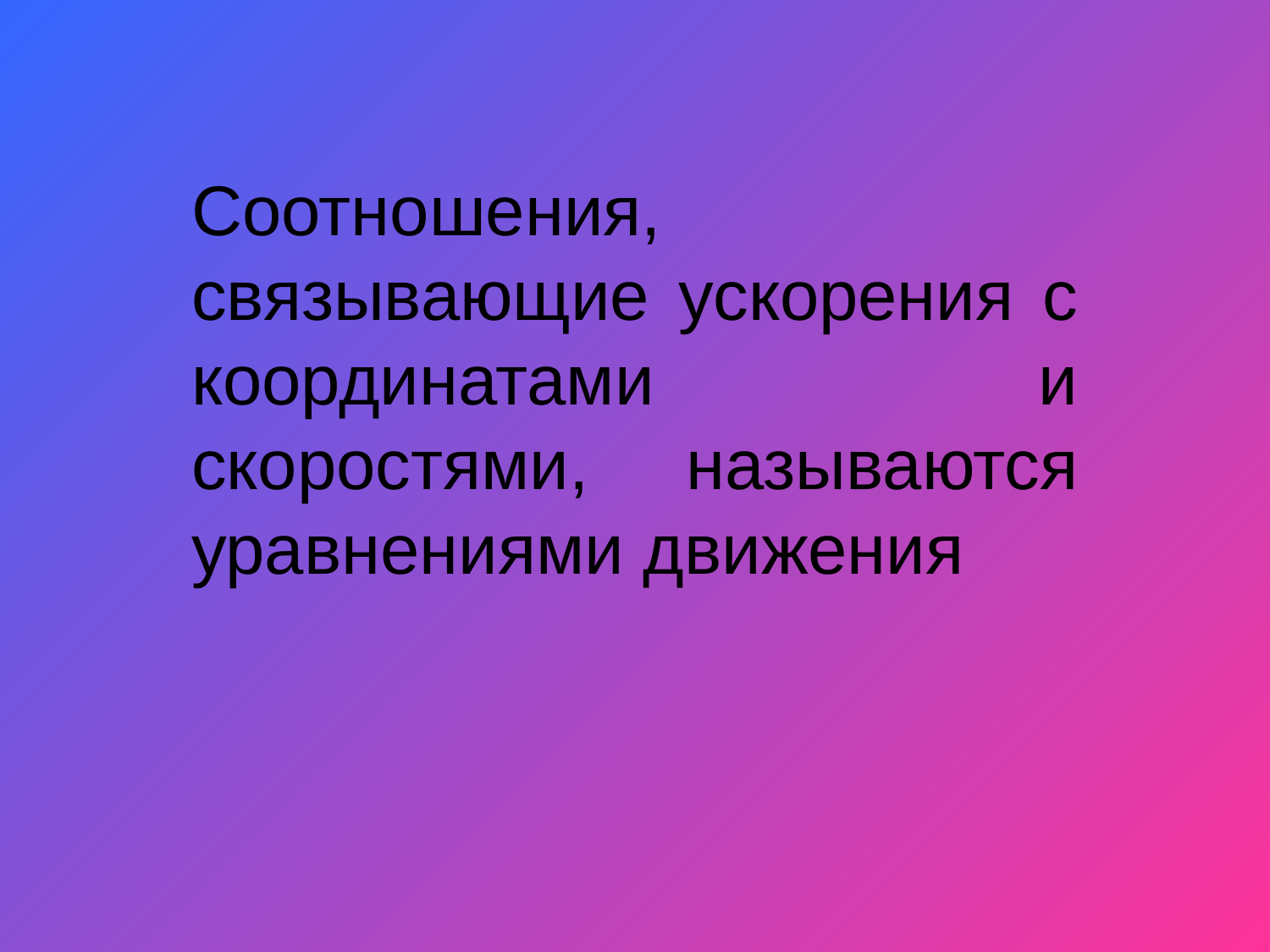

Соотношения, связывающие ускорения с координатами и скоростями, называются уравнениями движения